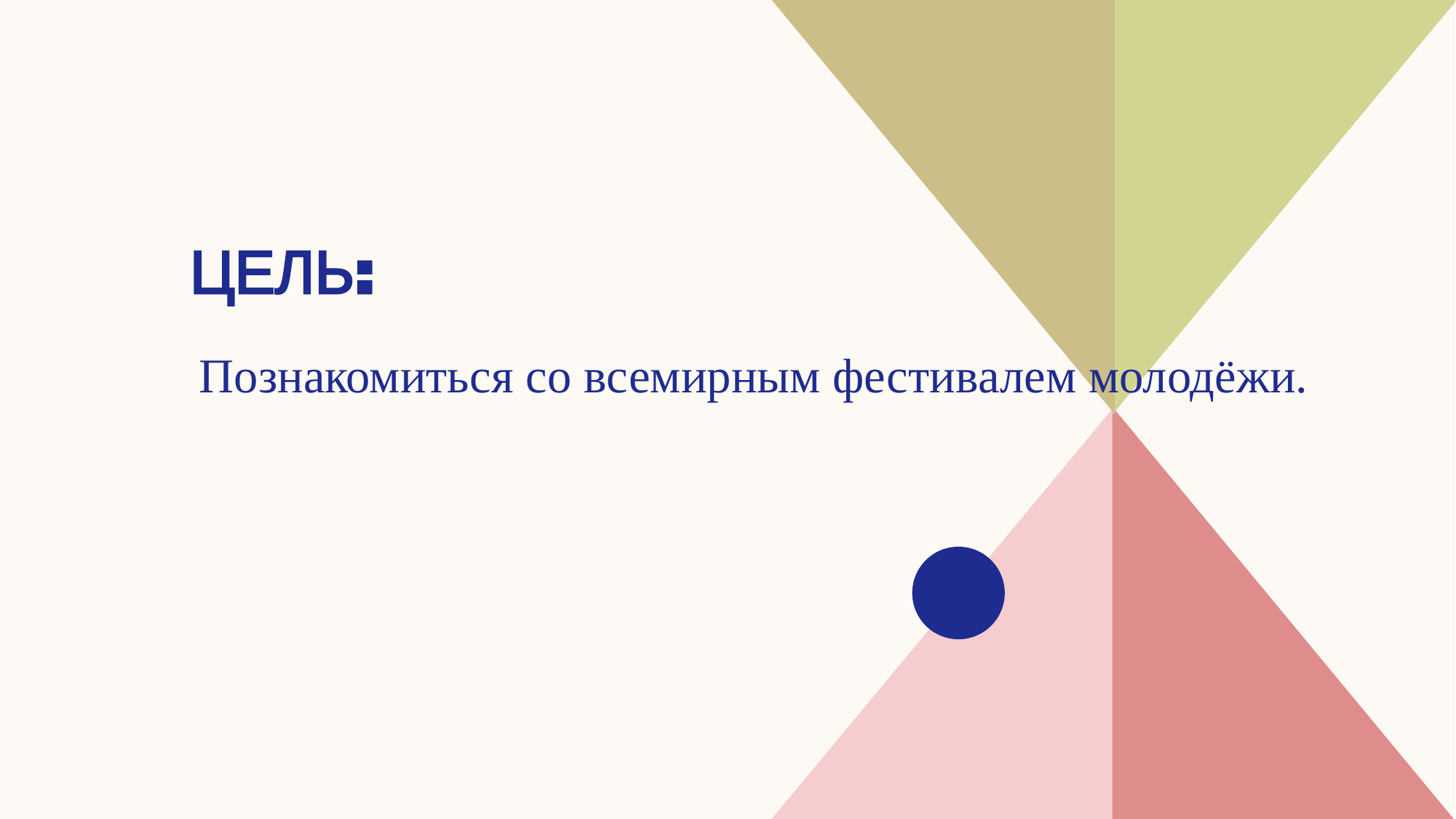

# Цель:
Познакомиться со всемирным фестивалем молодёжи.